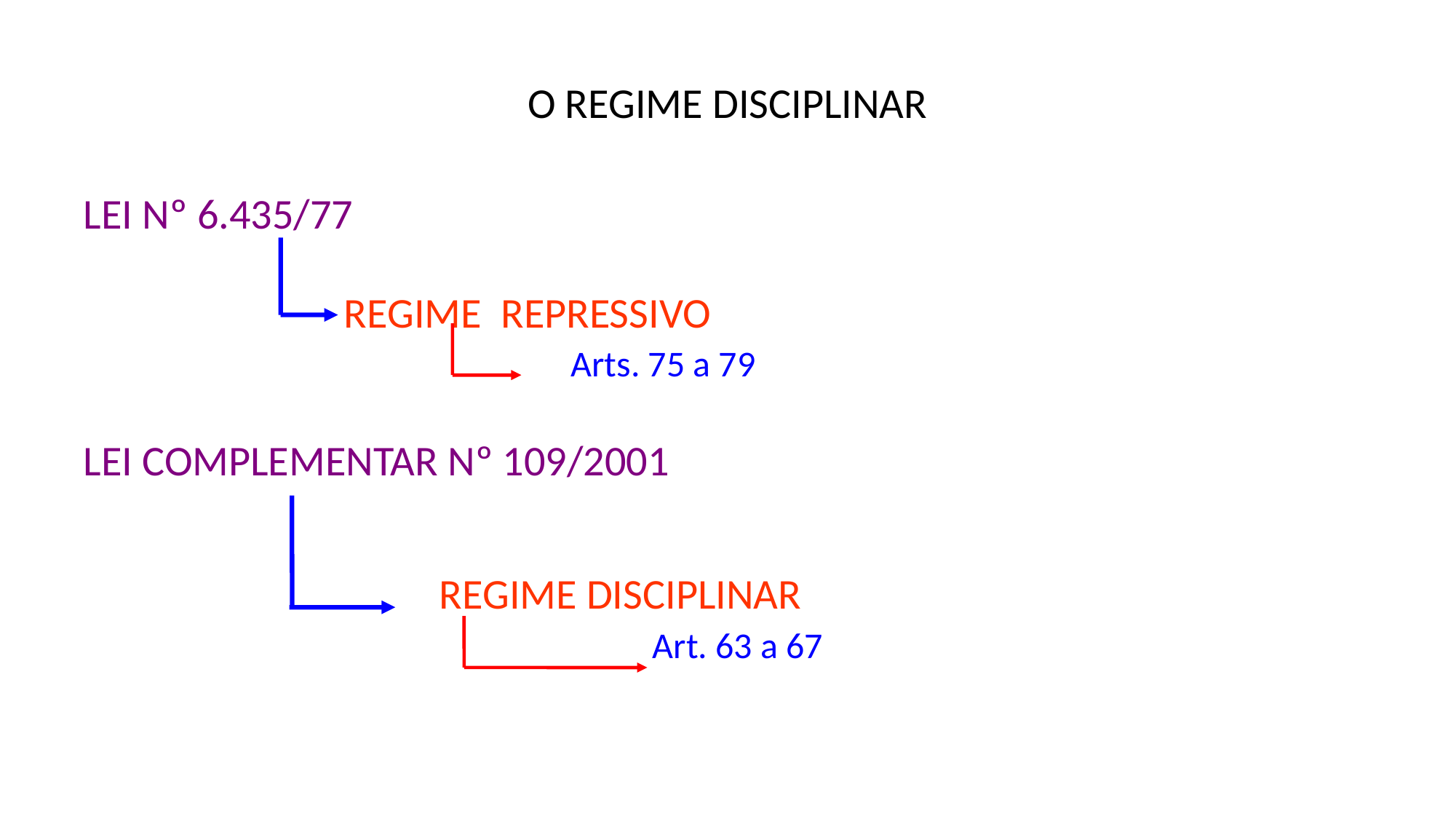

# O REGIME DISCIPLINAR
LEI Nº 6.435/77

                           REGIME  REPRESSIVO
					 Arts. 75 a 79

LEI COMPLEMENTAR Nº 109/2001

			          REGIME DISCIPLINAR
                                                           Art. 63 a 67